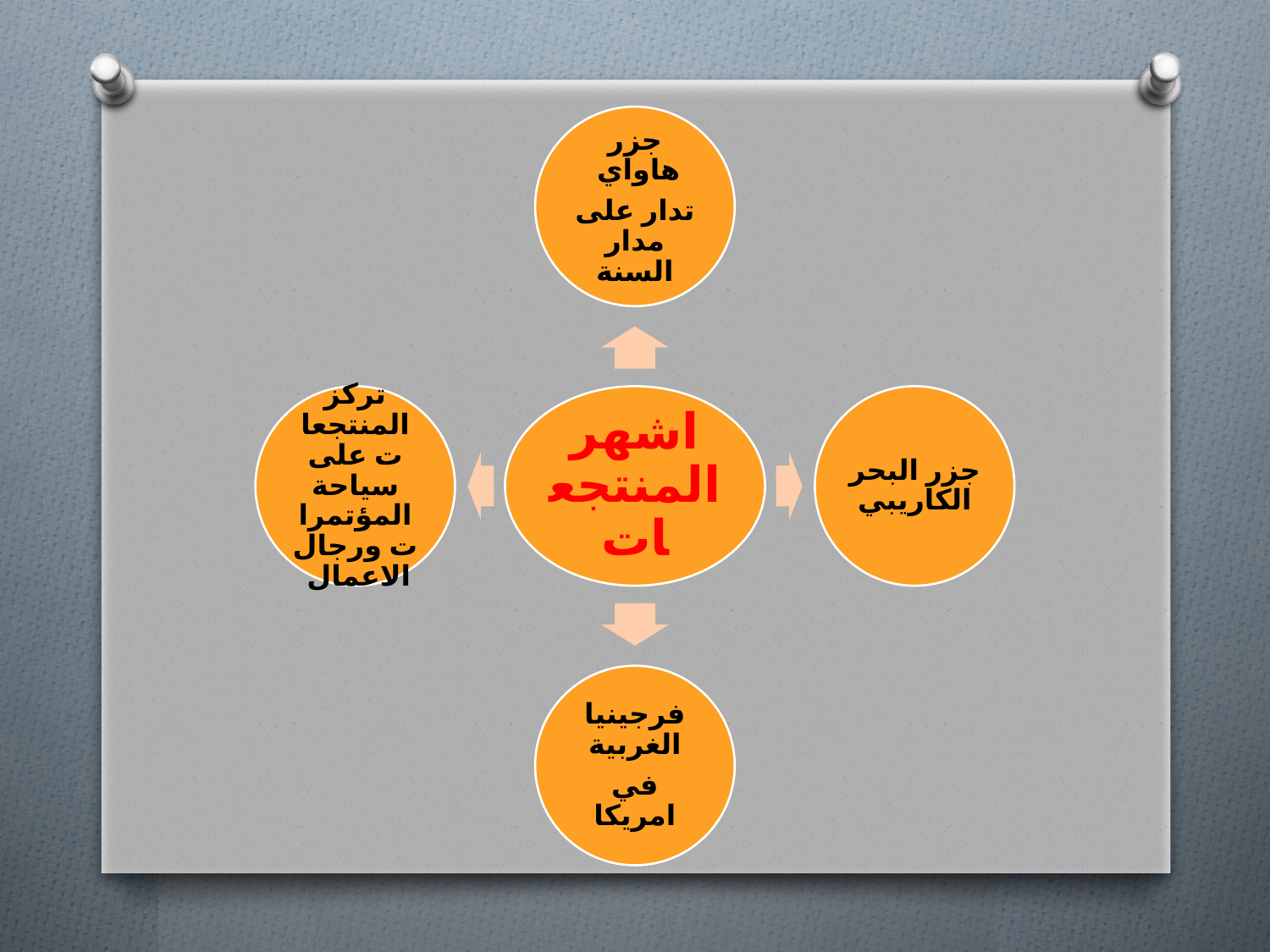

اشهر المنتجعات

جزر هاواي
تدار على مدار السنة

جزر البحر الكاريبي

فرجينيا الغربية
في امريكا

تركز المنتجعات على سياحة المؤتمرات ورجال الاعمال